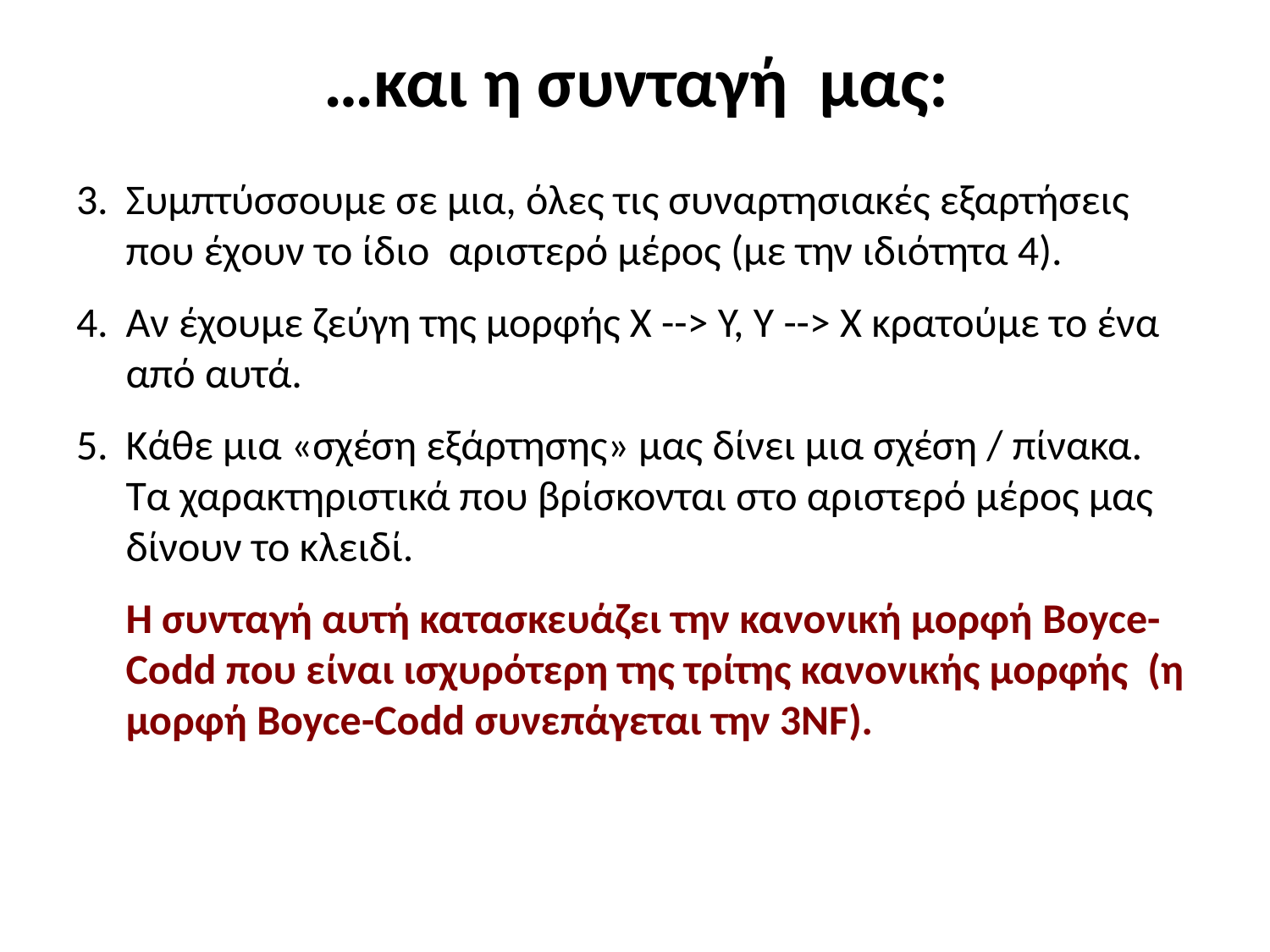

# …και η συνταγή  μας:
Συμπτύσσουμε σε μια, όλες τις συναρτησιακές εξαρτήσεις που έχουν το ίδιο  αριστερό μέρος (με την ιδιότητα 4).
Αν έχουμε ζεύγη της μορφής Χ --> Υ, Υ --> Χ κρατούμε το ένα από αυτά.
Κάθε μια «σχέση εξάρτησης» μας δίνει μια σχέση / πίνακα. Τα χαρακτηριστικά που βρίσκονται στο αριστερό μέρος μας δίνουν το κλειδί.
Η συνταγή αυτή κατασκευάζει την κανονική μορφή Boyce-Codd που είναι ισχυρότερη της τρίτης κανονικής μορφής  (η μορφή Boyce-Codd συνεπάγεται την 3NF).